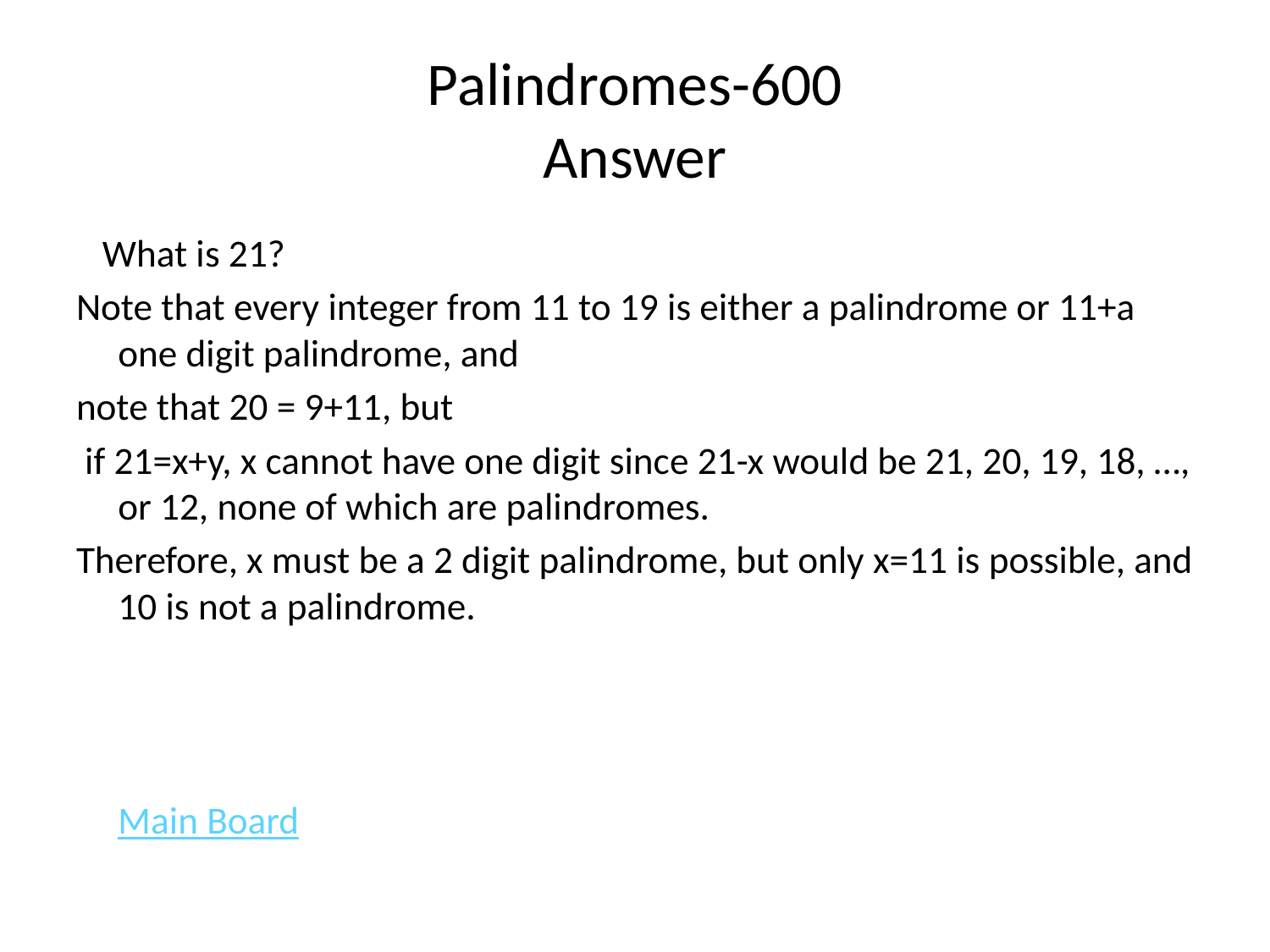

# Palindromes-600 Answer
   What is 21?
Note that every integer from 11 to 19 is either a palindrome or 11+a one digit palindrome, and
note that 20 = 9+11, but
 if 21=x+y, x cannot have one digit since 21-x would be 21, 20, 19, 18, …, or 12, none of which are palindromes.
Therefore, x must be a 2 digit palindrome, but only x=11 is possible, and 10 is not a palindrome.

							Main Board